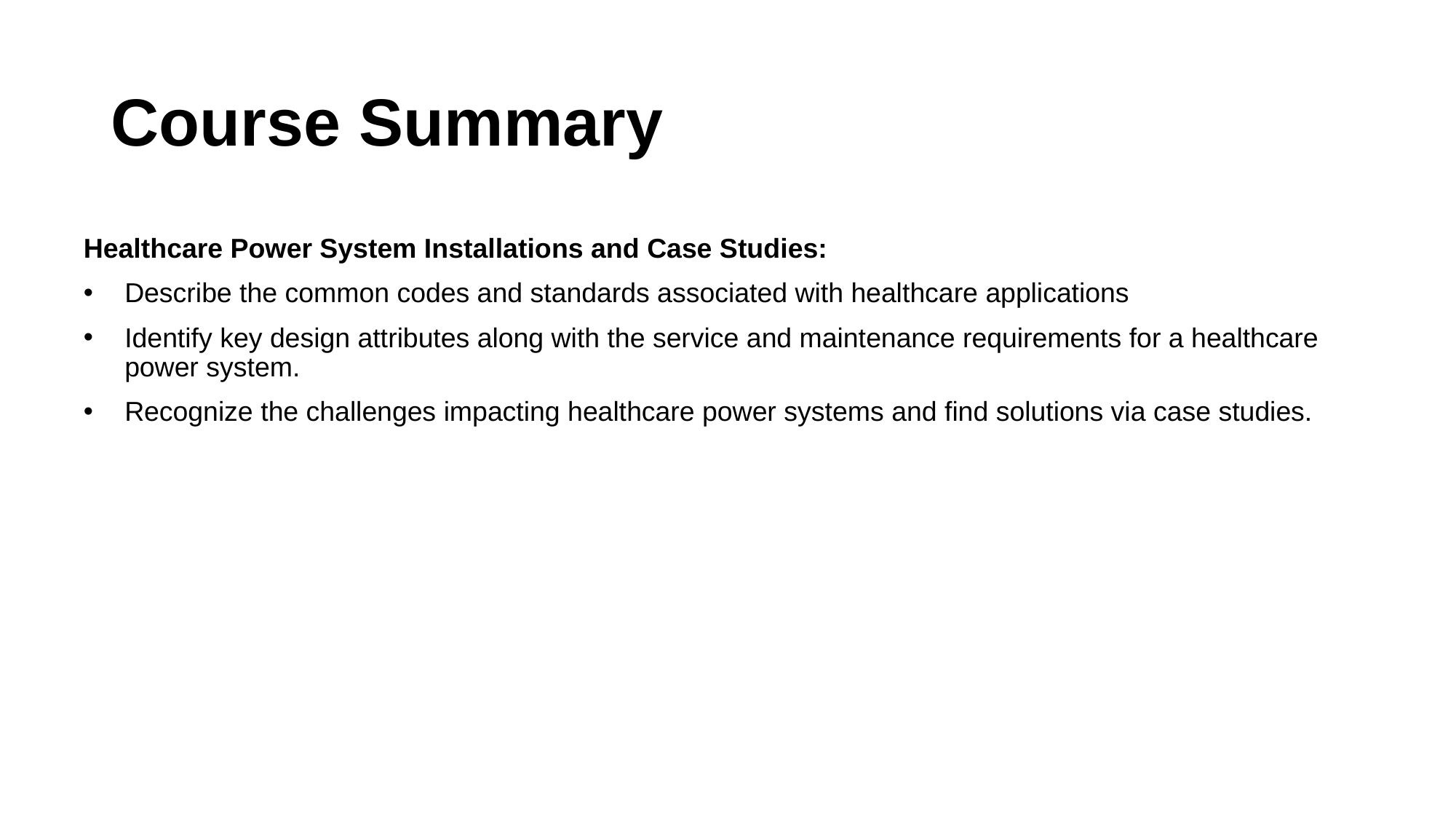

# Course Summary
Healthcare Power System Installations and Case Studies:
Describe the common codes and standards associated with healthcare applications
Identify key design attributes along with the service and maintenance requirements for a healthcare power system.
Recognize the challenges impacting healthcare power systems and find solutions via case studies.